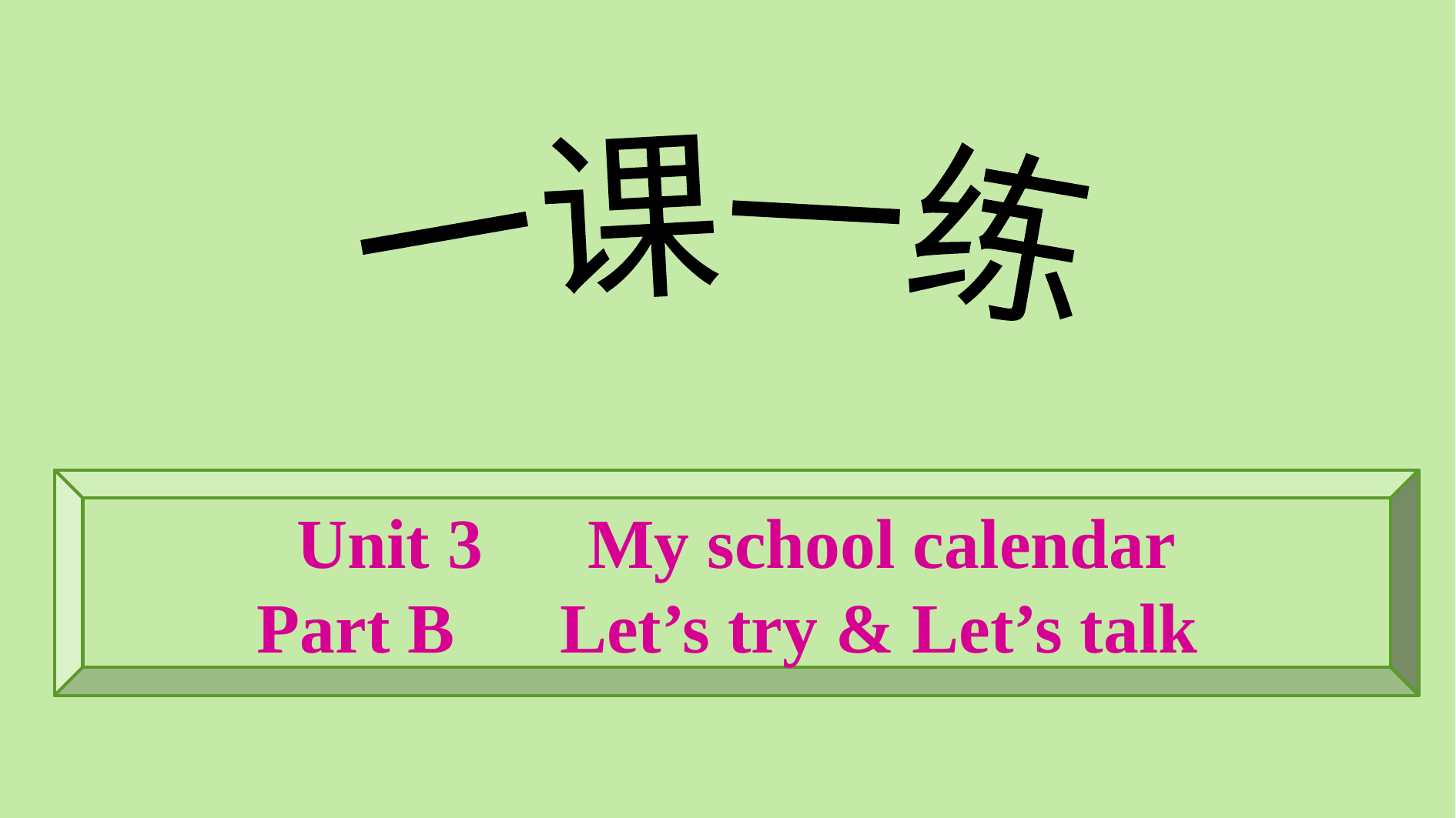

Unit 3　My school calendar
Part B　Let’s try & Let’s talk